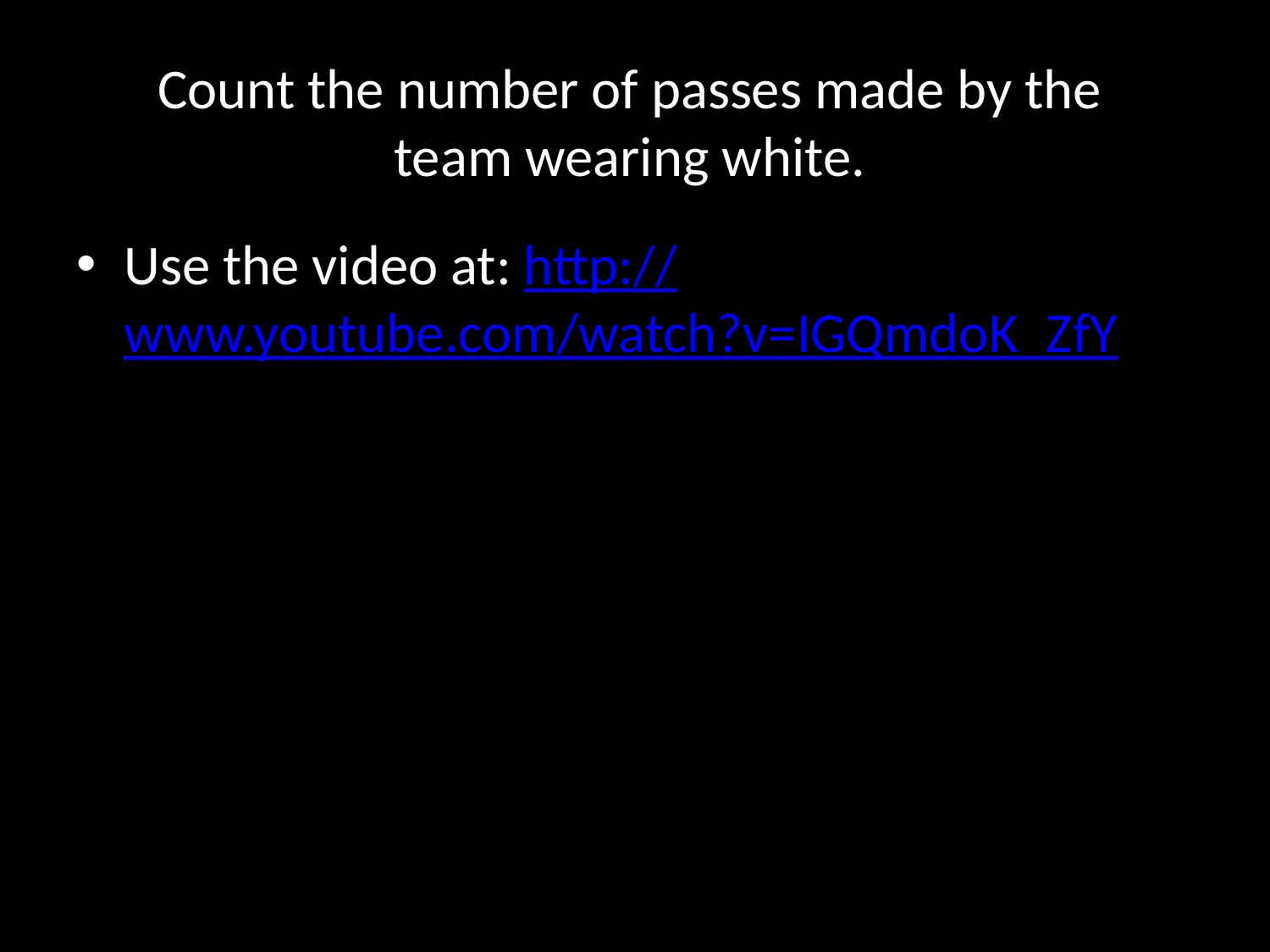

#
Count the number of passes made by the team wearing white.
Use the video at: http://www.youtube.com/watch?v=IGQmdoK_ZfY